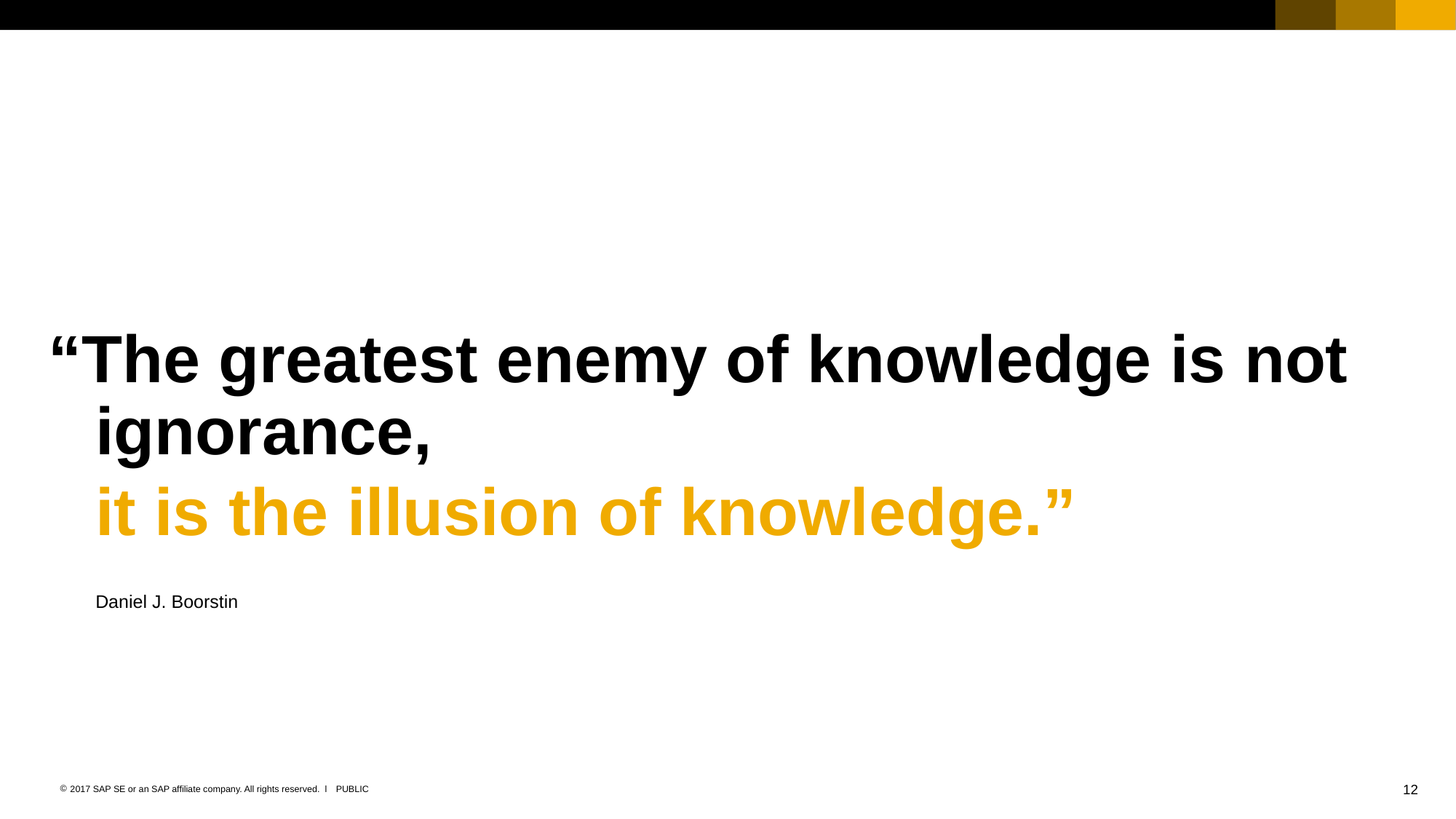

“The greatest enemy of knowledge is not ignorance,
	it is the illusion of knowledge.”

Daniel J. Boorstin